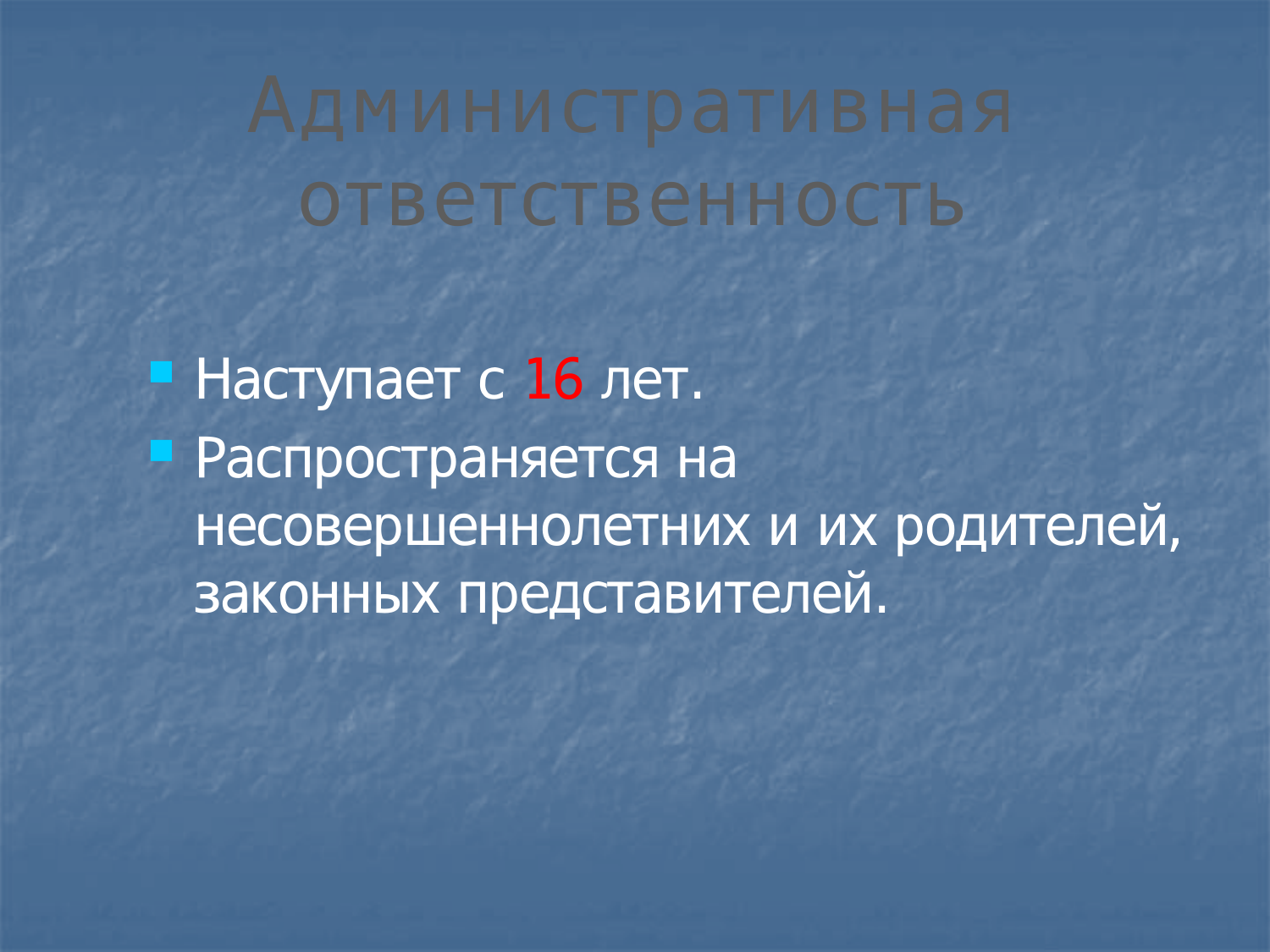

# Административная ответственность
Наступает с 16 лет.
Распространяется на несовершеннолетних и их родителей, законных представителей.